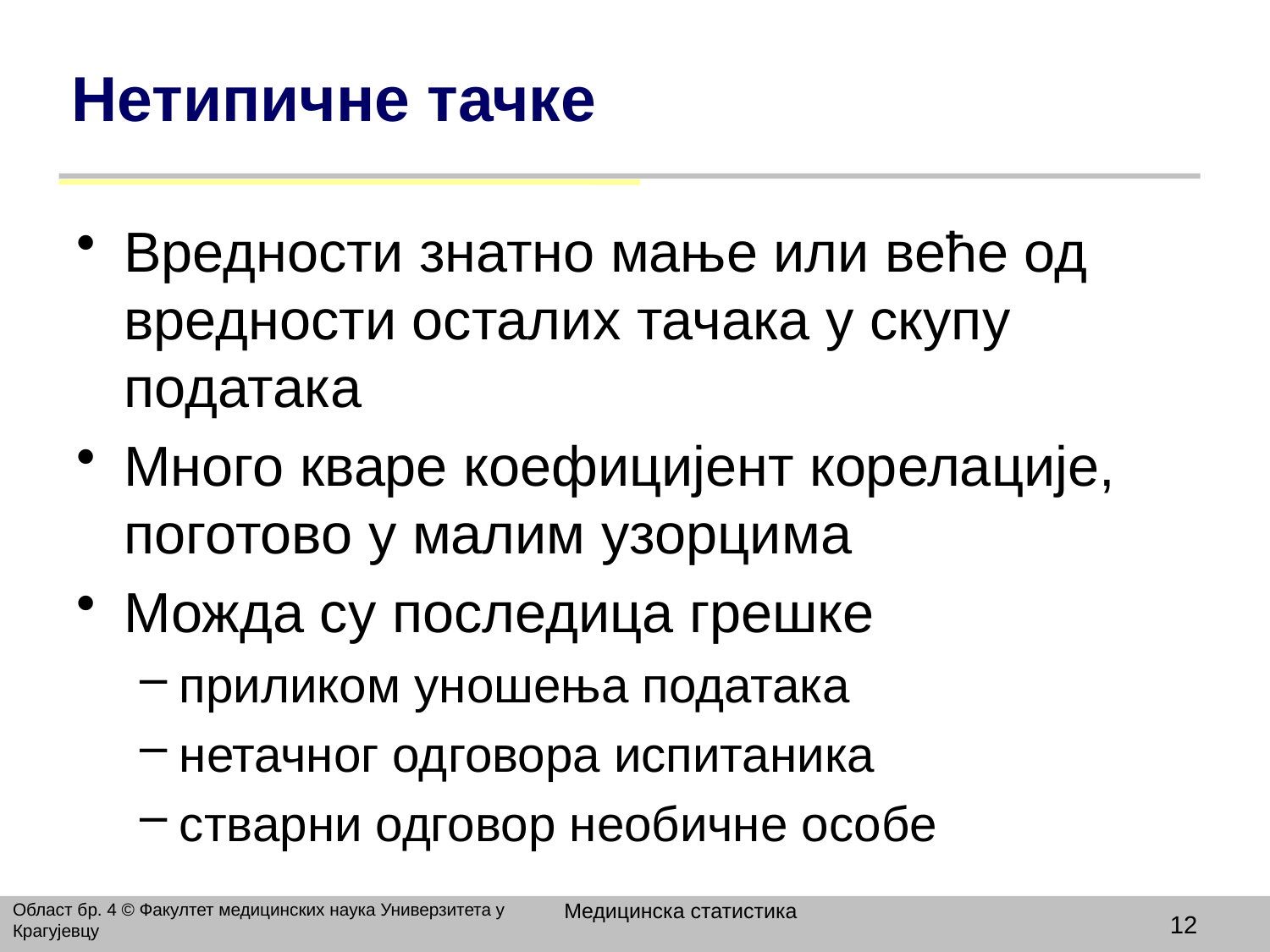

# Нетипичне тачке
Вредности знатно мање или веће од вредности осталих тачака у скупу података
Много кваре коефицијент корелације, поготово у малим узорцима
Можда су последица грешке
приликом уношења података
нетачног одговора испитаника
стварни одговор необичне особе
Медицинска статистика
Област бр. 4 © Факултет медицинских наука Универзитета у Крагујевцу
12